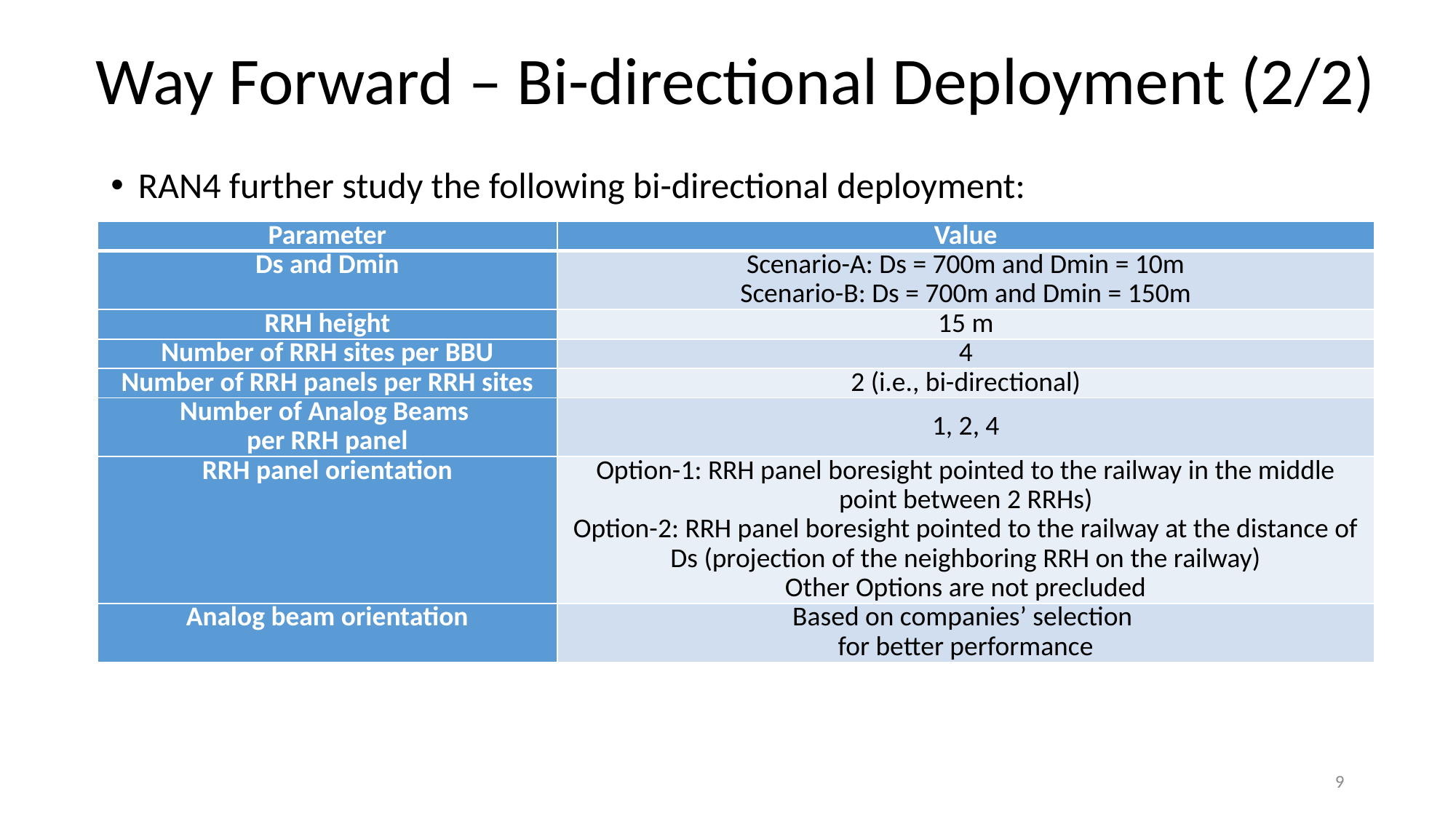

# Way Forward – Bi-directional Deployment (2/2)
RAN4 further study the following bi-directional deployment:

| Parameter | Value |
| --- | --- |
| Ds and Dmin | Scenario-A: Ds = 700m and Dmin = 10m Scenario-B: Ds = 700m and Dmin = 150m |
| RRH height | 15 m |
| Number of RRH sites per BBU | 4 |
| Number of RRH panels per RRH sites | 2 (i.e., bi-directional) |
| Number of Analog Beams per RRH panel | 1, 2, 4 |
| RRH panel orientation | Option-1: RRH panel boresight pointed to the railway in the middle point between 2 RRHs) Option-2: RRH panel boresight pointed to the railway at the distance of Ds (projection of the neighboring RRH on the railway) Other Options are not precluded |
| Analog beam orientation | Based on companies’ selection for better performance |
9